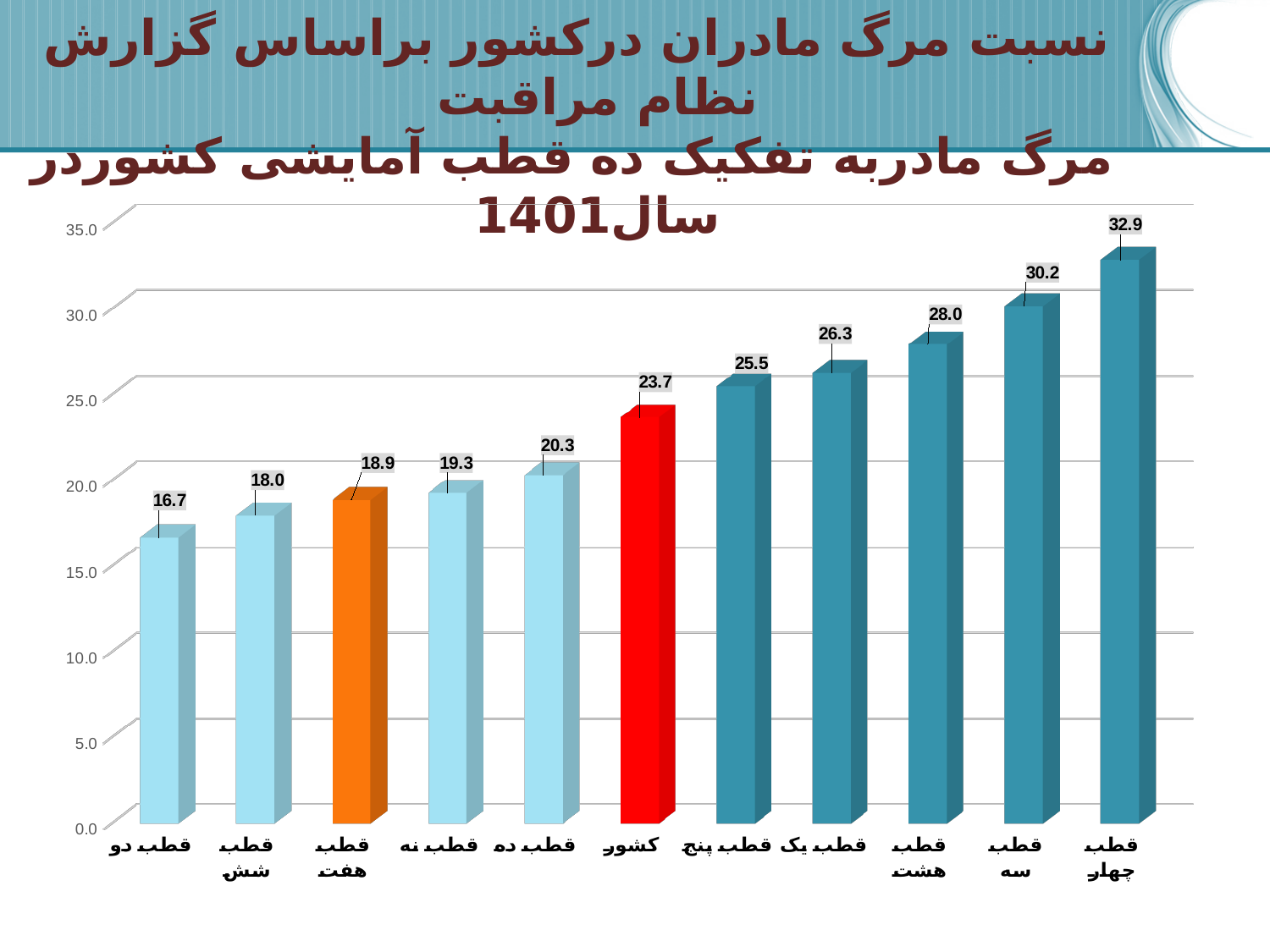

# نسبت مرگ مادران درکشور براساس گزارش نظام مراقبت مرگ مادربه تفکیک ده قطب آمایشی کشوردر سال1401

[unsupported chart]